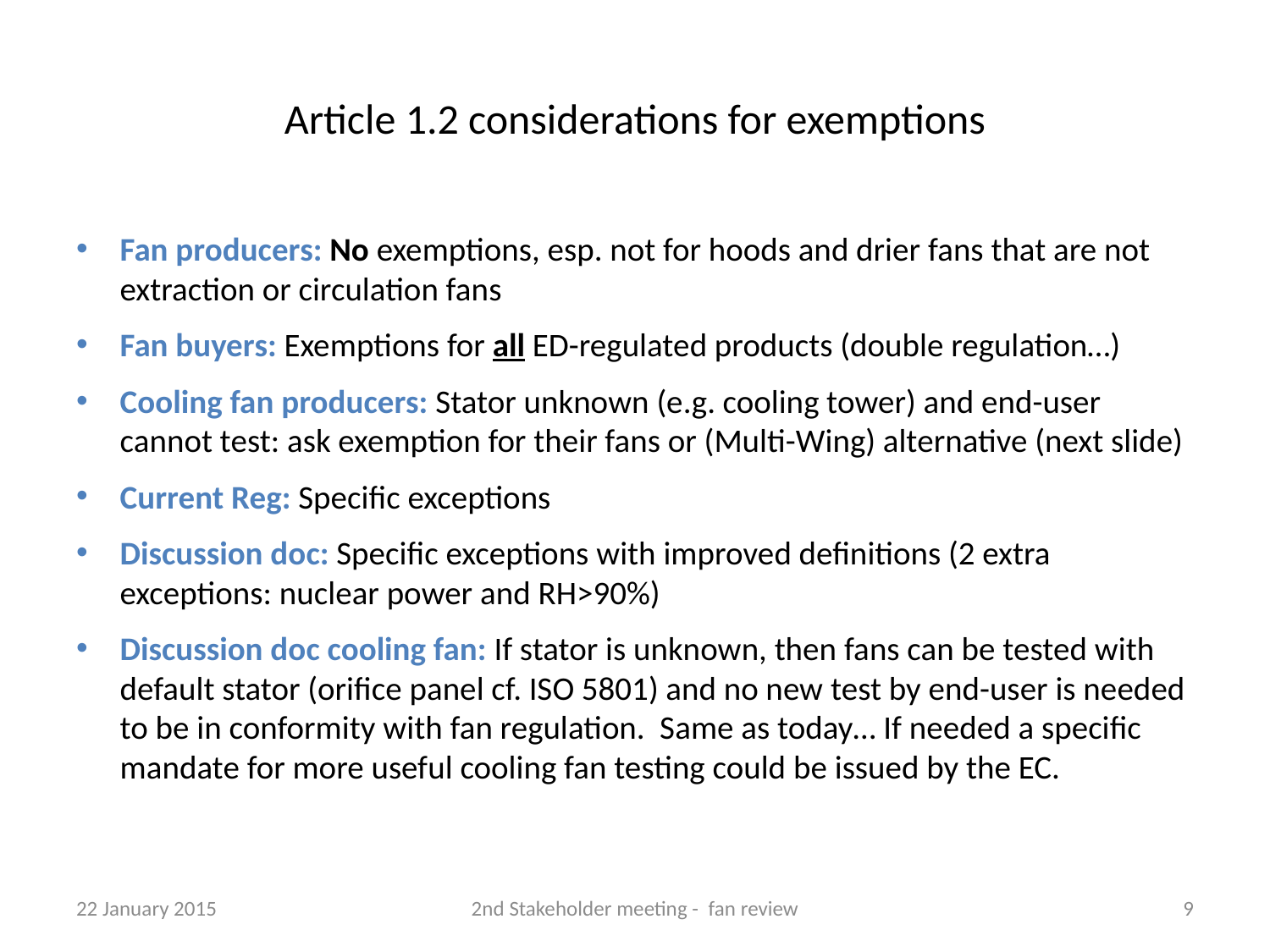

# Article 1.2 considerations for exemptions
Fan producers: No exemptions, esp. not for hoods and drier fans that are not extraction or circulation fans
Fan buyers: Exemptions for all ED-regulated products (double regulation…)
Cooling fan producers: Stator unknown (e.g. cooling tower) and end-user cannot test: ask exemption for their fans or (Multi-Wing) alternative (next slide)
Current Reg: Specific exceptions
Discussion doc: Specific exceptions with improved definitions (2 extra exceptions: nuclear power and RH>90%)
Discussion doc cooling fan: If stator is unknown, then fans can be tested with default stator (orifice panel cf. ISO 5801) and no new test by end-user is needed to be in conformity with fan regulation.  Same as today… If needed a specific mandate for more useful cooling fan testing could be issued by the EC.
22 January 2015
2nd Stakeholder meeting -  fan review
9